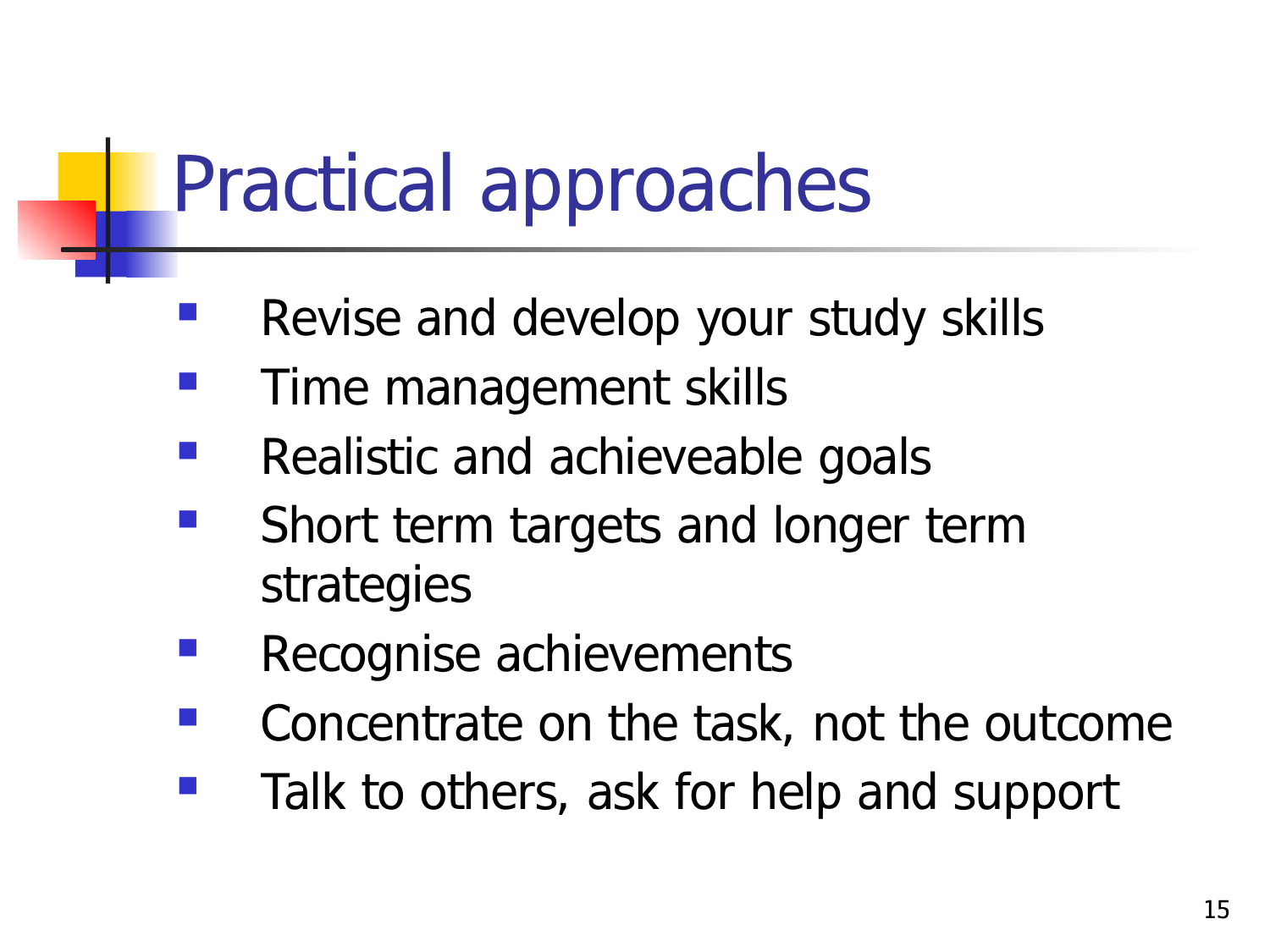

# Practical approaches
Revise and develop your study skills
Time management skills
Realistic and achieveable goals
Short term targets and longer term strategies
Recognise achievements
Concentrate on the task, not the outcome
Talk to others, ask for help and support

15